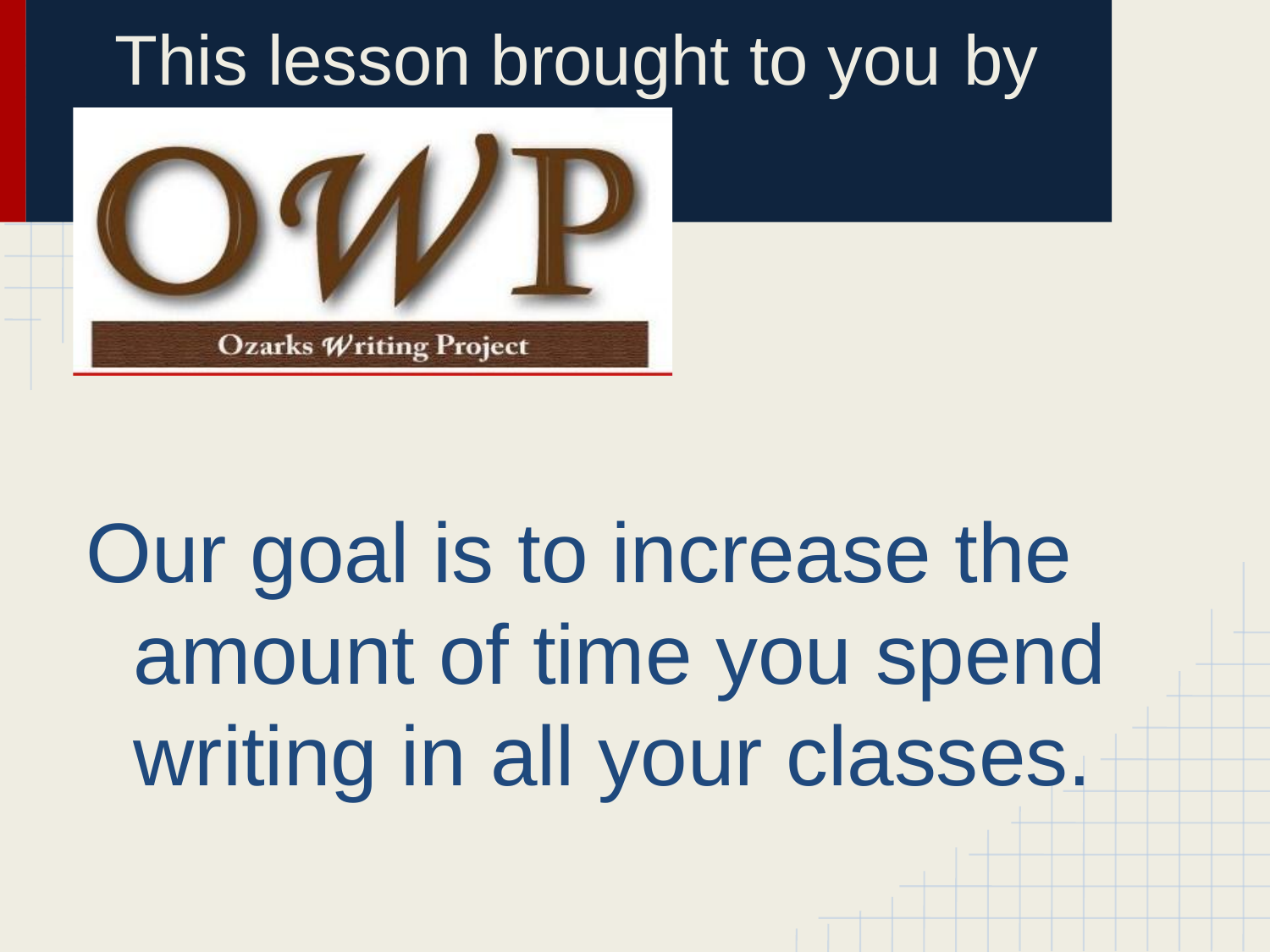

This lesson brought to you by

Our goal is to increase the amount of time you spend writing in all your classes.